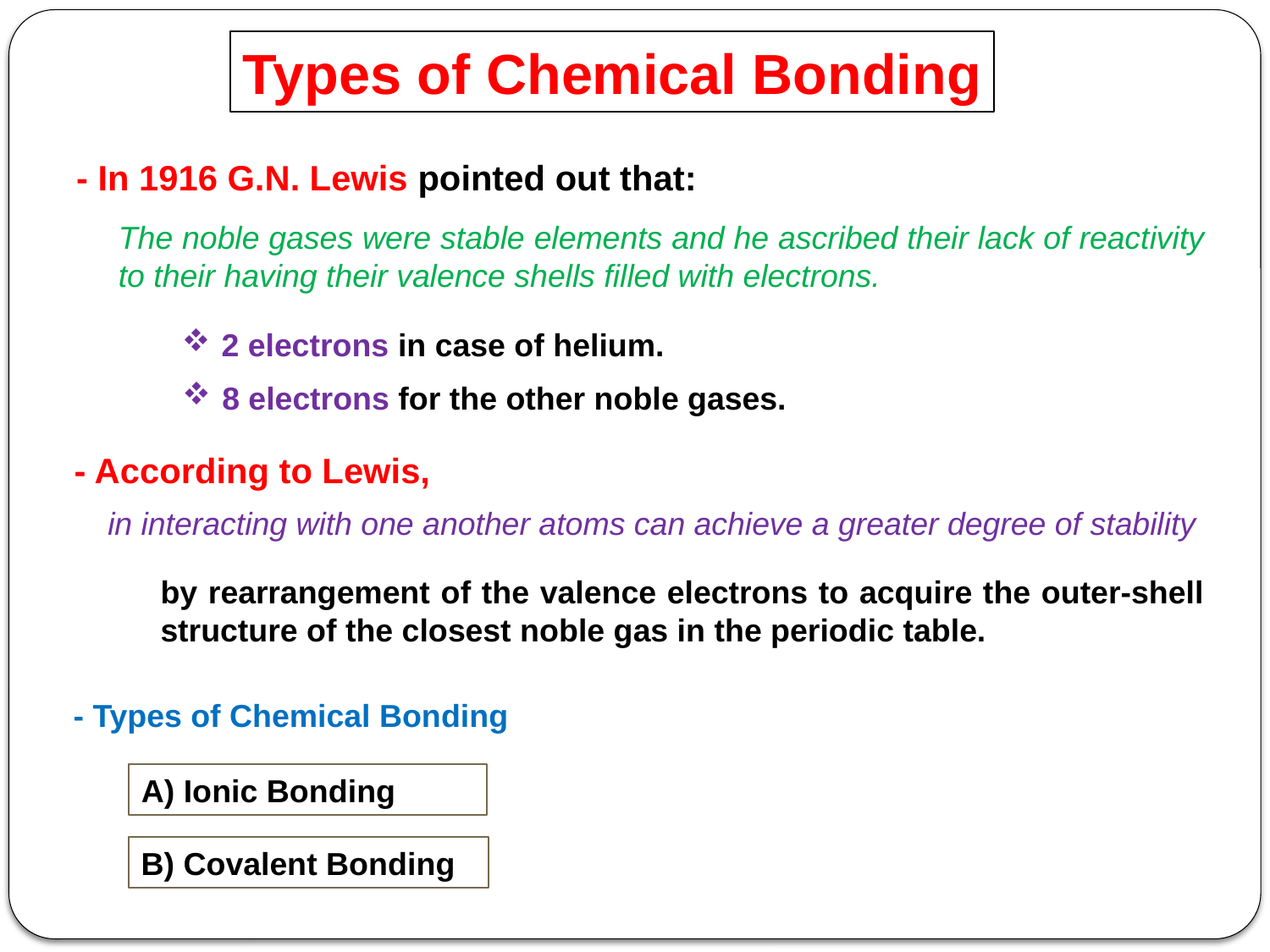

Types of Chemical Bonding
- In 1916 G.N. Lewis pointed out that:
The noble gases were stable elements and he ascribed their lack of reactivity to their having their valence shells filled with electrons.
2 electrons in case of helium.
8 electrons for the other noble gases.
- According to Lewis,
in interacting with one another atoms can achieve a greater degree of stability
by rearrangement of the valence electrons to acquire the outer-shell structure of the closest noble gas in the periodic table.
- Types of Chemical Bonding
A) Ionic Bonding
B) Covalent Bonding